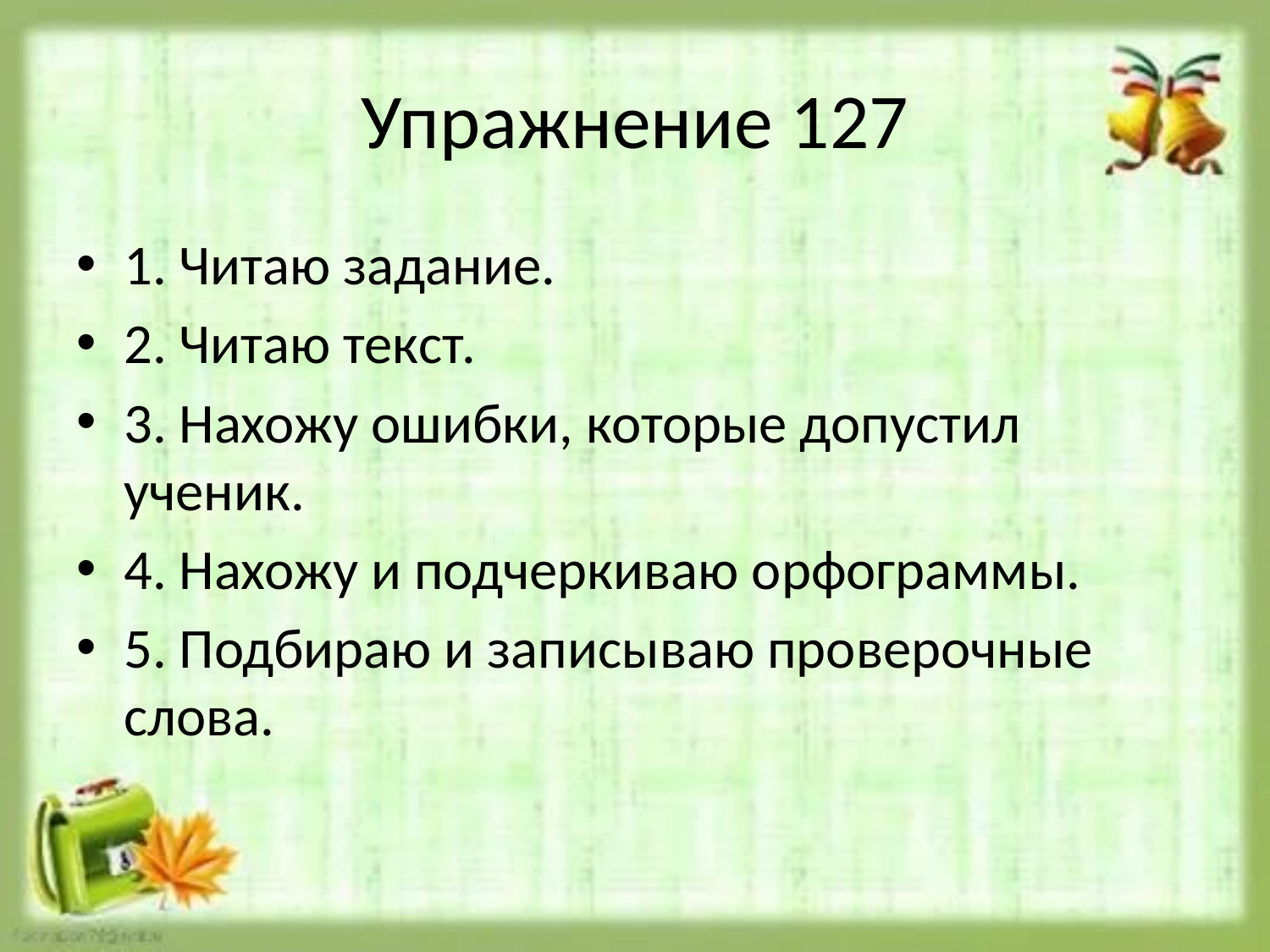

# Упражнение 127
1. Читаю задание.
2. Читаю текст.
3. Нахожу ошибки, которые допустил ученик.
4. Нахожу и подчеркиваю орфограммы.
5. Подбираю и записываю проверочные слова.